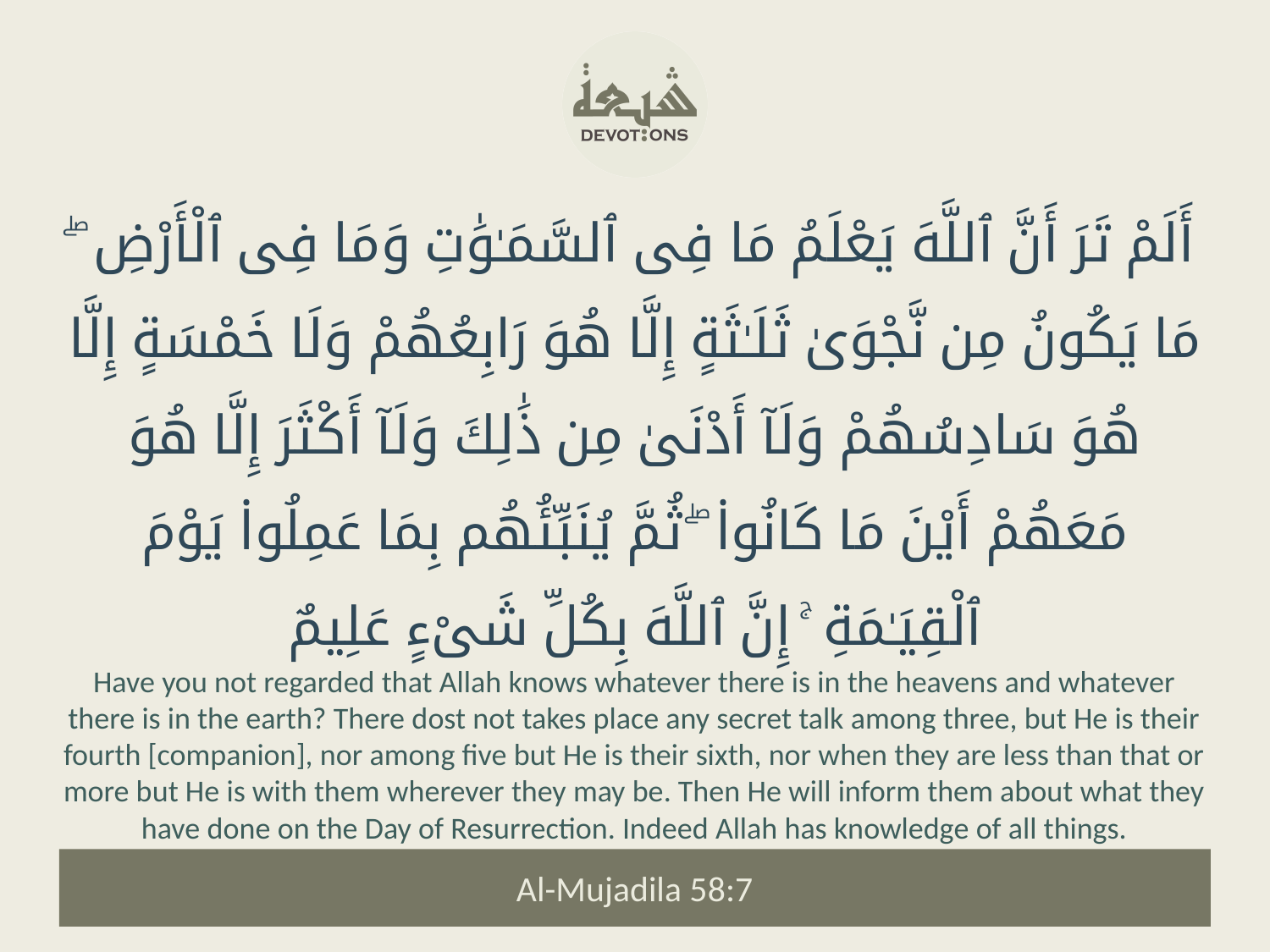

أَلَمْ تَرَ أَنَّ ٱللَّهَ يَعْلَمُ مَا فِى ٱلسَّمَـٰوَٰتِ وَمَا فِى ٱلْأَرْضِ ۖ مَا يَكُونُ مِن نَّجْوَىٰ ثَلَـٰثَةٍ إِلَّا هُوَ رَابِعُهُمْ وَلَا خَمْسَةٍ إِلَّا هُوَ سَادِسُهُمْ وَلَآ أَدْنَىٰ مِن ذَٰلِكَ وَلَآ أَكْثَرَ إِلَّا هُوَ مَعَهُمْ أَيْنَ مَا كَانُوا۟ ۖ ثُمَّ يُنَبِّئُهُم بِمَا عَمِلُوا۟ يَوْمَ ٱلْقِيَـٰمَةِ ۚ إِنَّ ٱللَّهَ بِكُلِّ شَىْءٍ عَلِيمٌ
Have you not regarded that Allah knows whatever there is in the heavens and whatever there is in the earth? There dost not takes place any secret talk among three, but He is their fourth [companion], nor among five but He is their sixth, nor when they are less than that or more but He is with them wherever they may be. Then He will inform them about what they have done on the Day of Resurrection. Indeed Allah has knowledge of all things.
Al-Mujadila 58:7